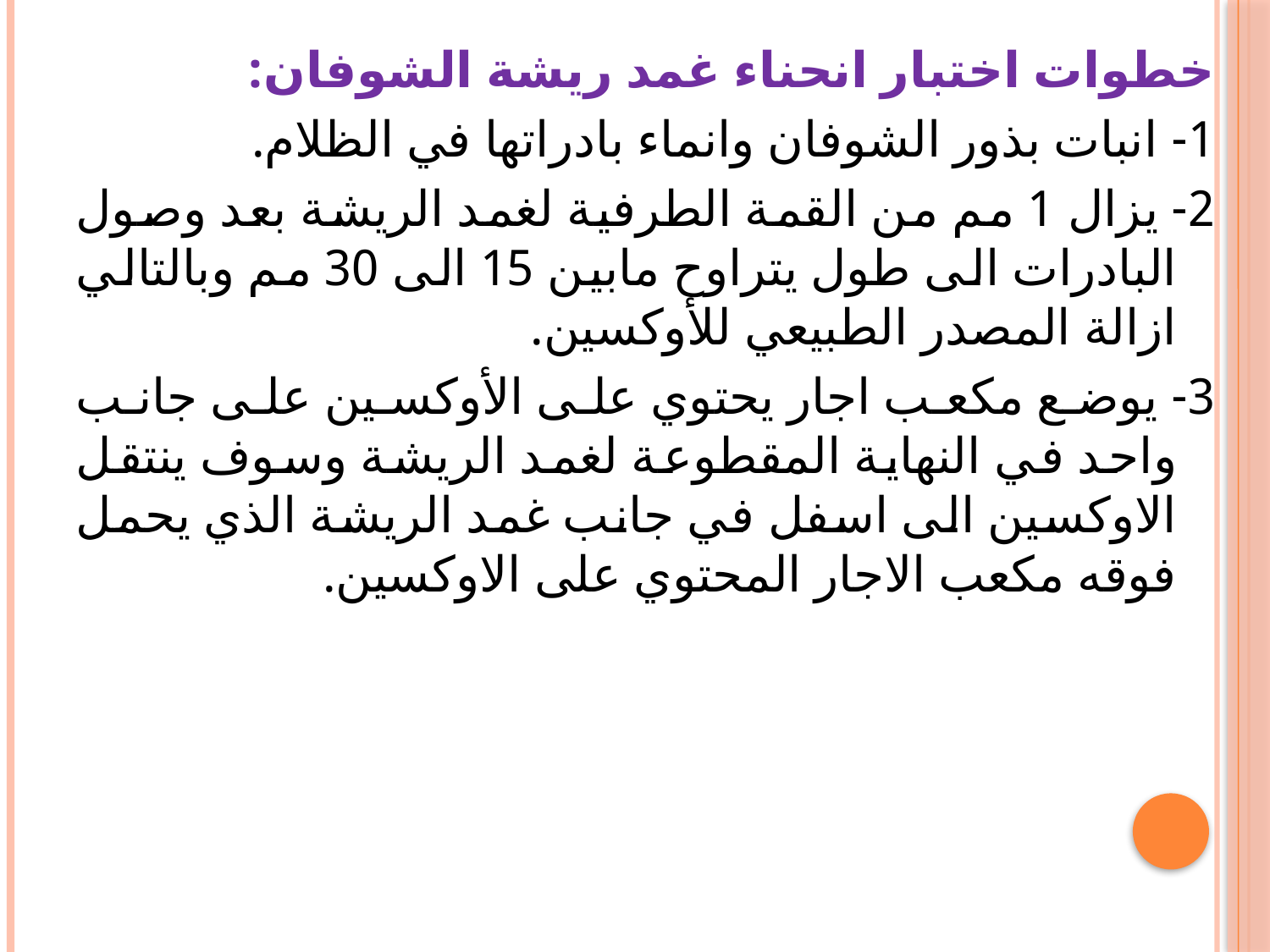

خطوات اختبار انحناء غمد ريشة الشوفان:
1- انبات بذور الشوفان وانماء بادراتها في الظلام.
2- يزال 1 مم من القمة الطرفية لغمد الريشة بعد وصول البادرات الى طول يتراوح مابين 15 الى 30 مم وبالتالي ازالة المصدر الطبيعي للأوكسين.
3- يوضع مكعب اجار يحتوي على الأوكسين على جانب واحد في النهاية المقطوعة لغمد الريشة وسوف ينتقل الاوكسين الى اسفل في جانب غمد الريشة الذي يحمل فوقه مكعب الاجار المحتوي على الاوكسين.